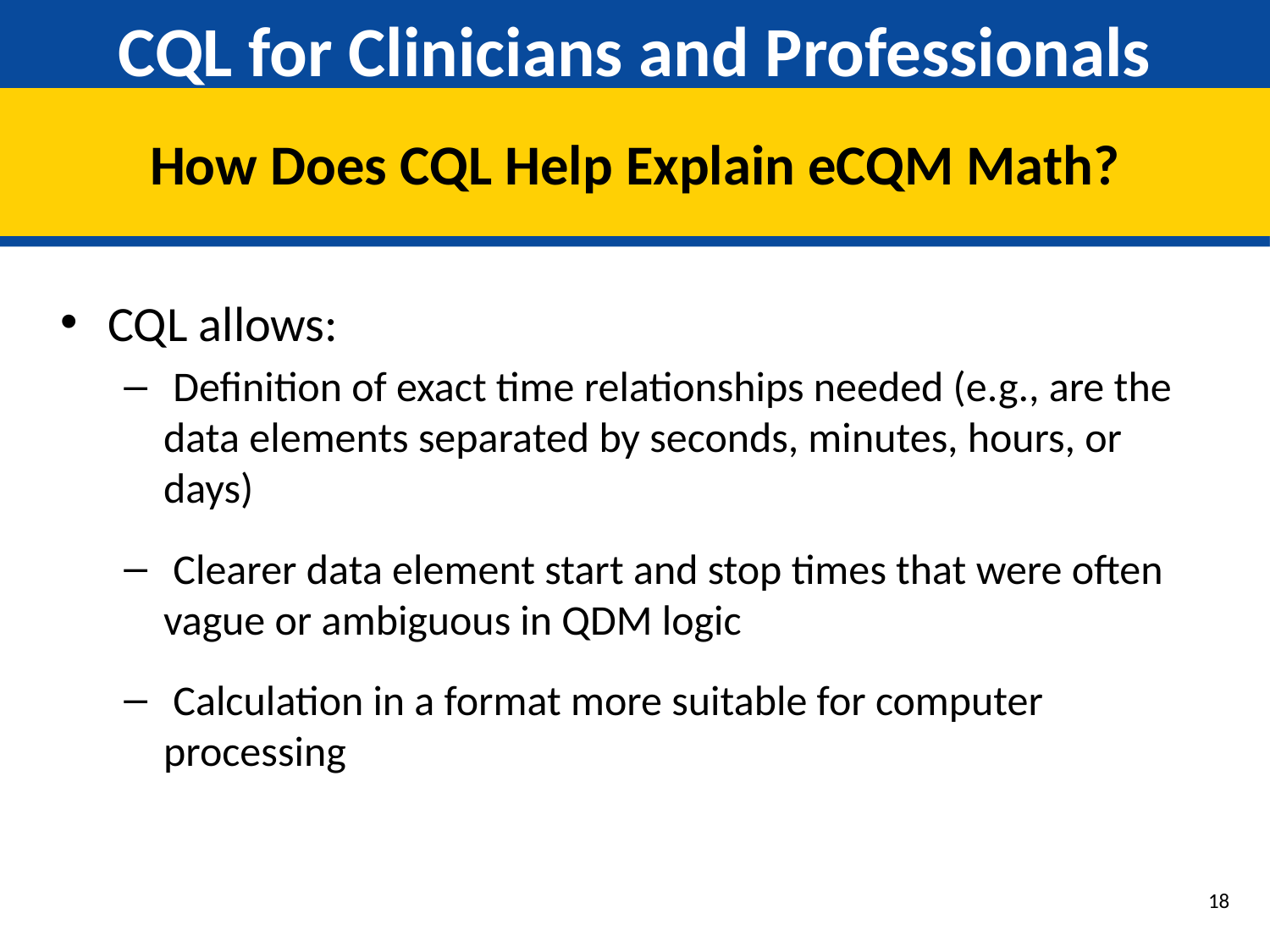

# CQL for Clinicians and Professionals
How Does CQL Help Explain eCQM Math?
CQL allows:
 Definition of exact time relationships needed (e.g., are the data elements separated by seconds, minutes, hours, or days)
 Clearer data element start and stop times that were often vague or ambiguous in QDM logic
 Calculation in a format more suitable for computer processing